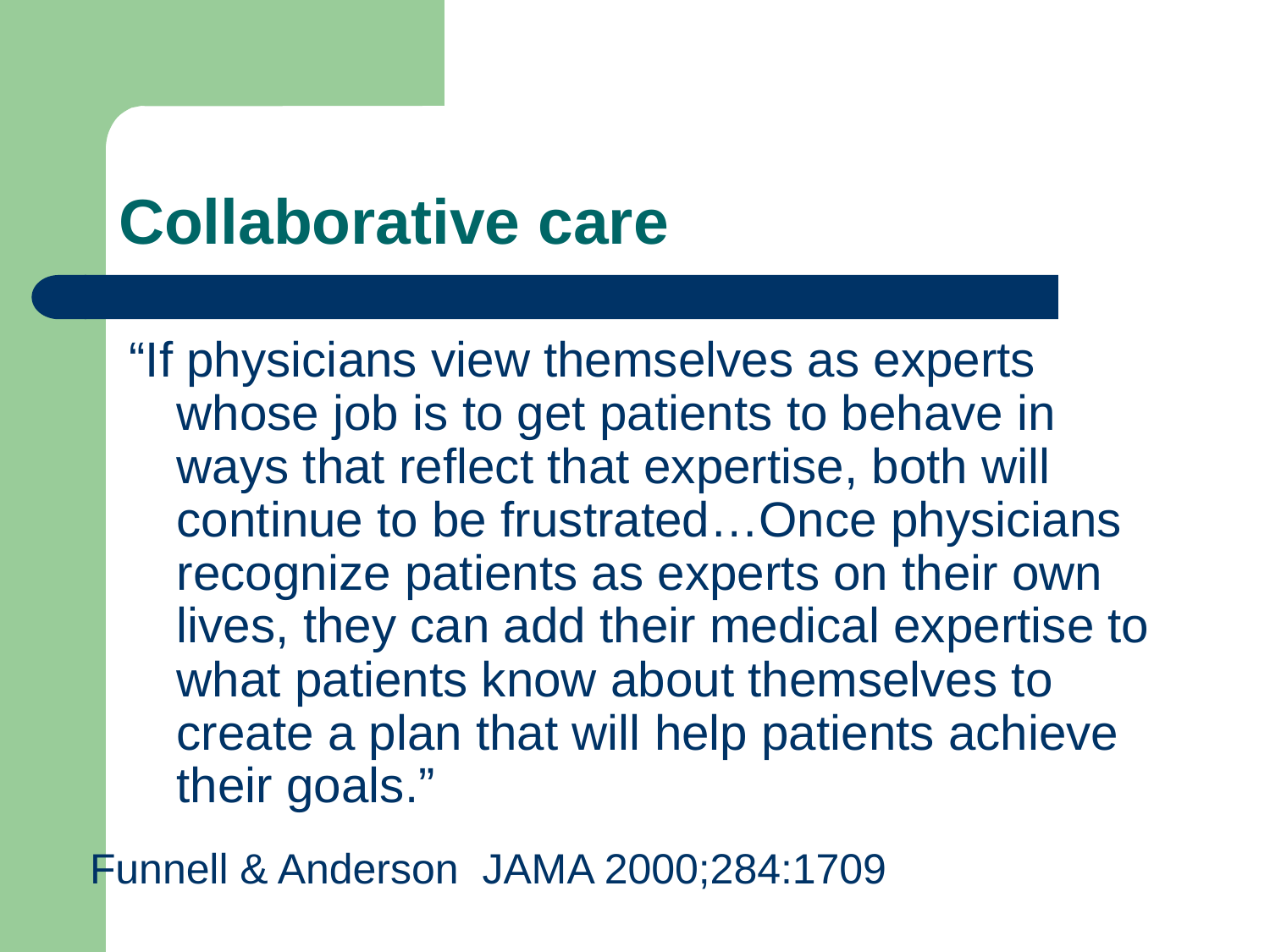

# Collaborative care
“If physicians view themselves as experts whose job is to get patients to behave in ways that reflect that expertise, both will continue to be frustrated…Once physicians recognize patients as experts on their own lives, they can add their medical expertise to what patients know about themselves to create a plan that will help patients achieve their goals.”
Funnell & Anderson  JAMA 2000;284:1709